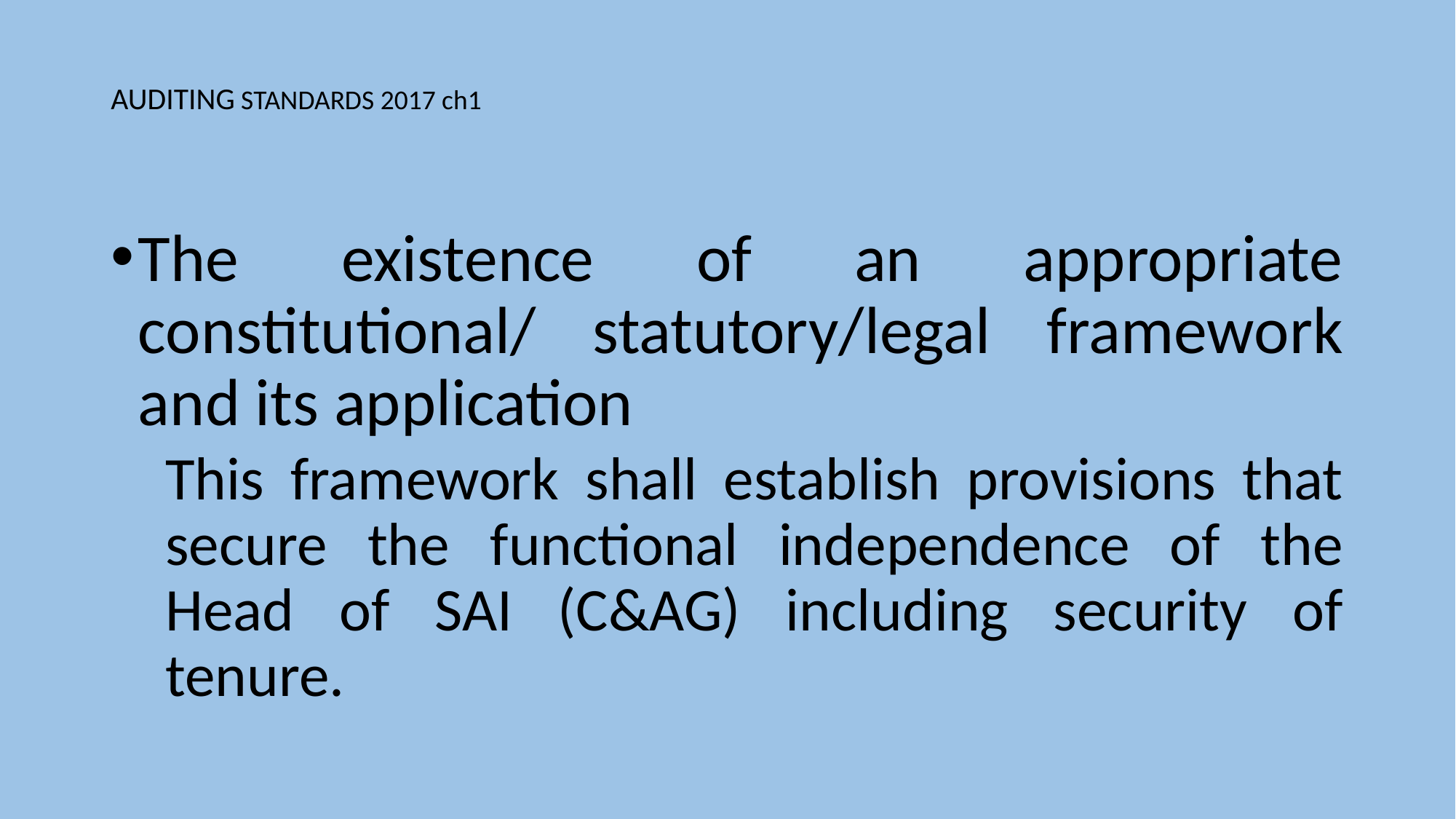

# AUDITING STANDARDS 2017 ch1
The existence of an appropriate constitutional/ statutory/legal framework and its application
This framework shall establish provisions that secure the functional independence of the Head of SAI (C&AG) including security of tenure.